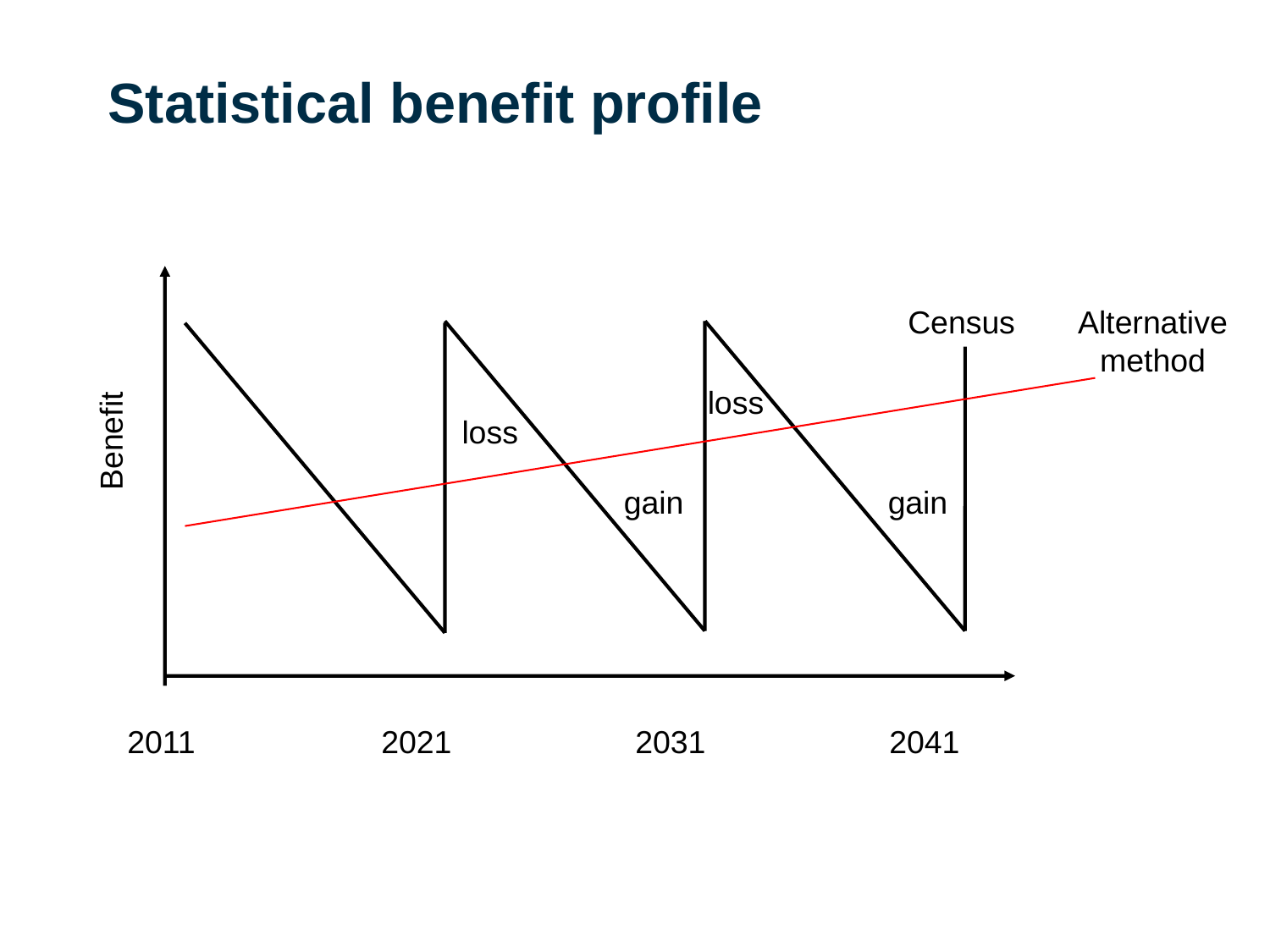

# Statistical benefit profile

Benefit

2011		2021		2031		2041
Census

Alternative
method

loss
loss
gain
gain